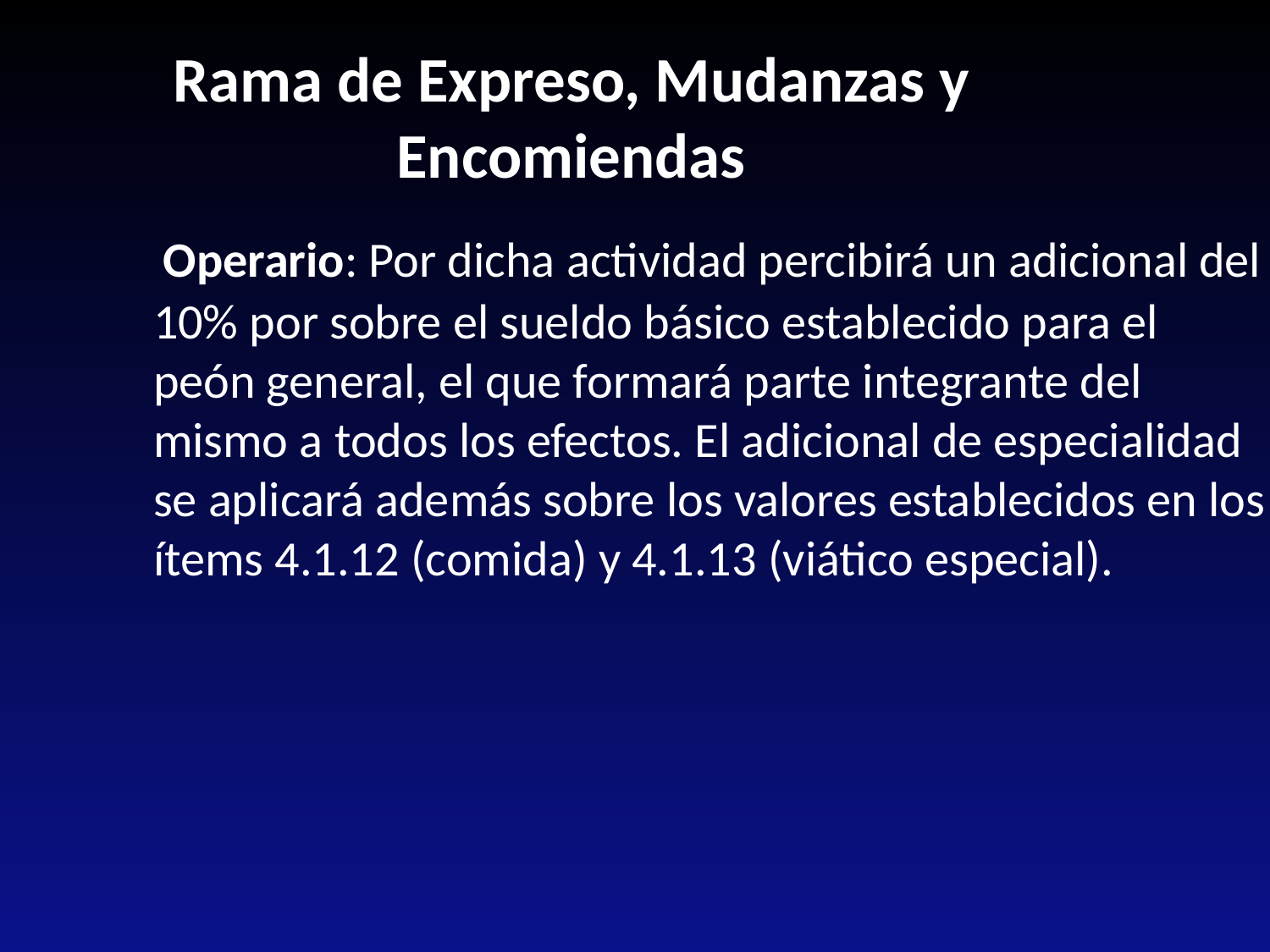

Rama de Expreso, Mudanzas y Encomiendas
    Operario: Por dicha actividad percibirá un adicional del 10% por sobre el sueldo básico establecido para el peón general, el que formará parte integrante del mismo a todos los efectos. El adicional de especialidad se aplicará además sobre los valores establecidos en los ítems 4.1.12 (comida) y 4.1.13 (viático especial).